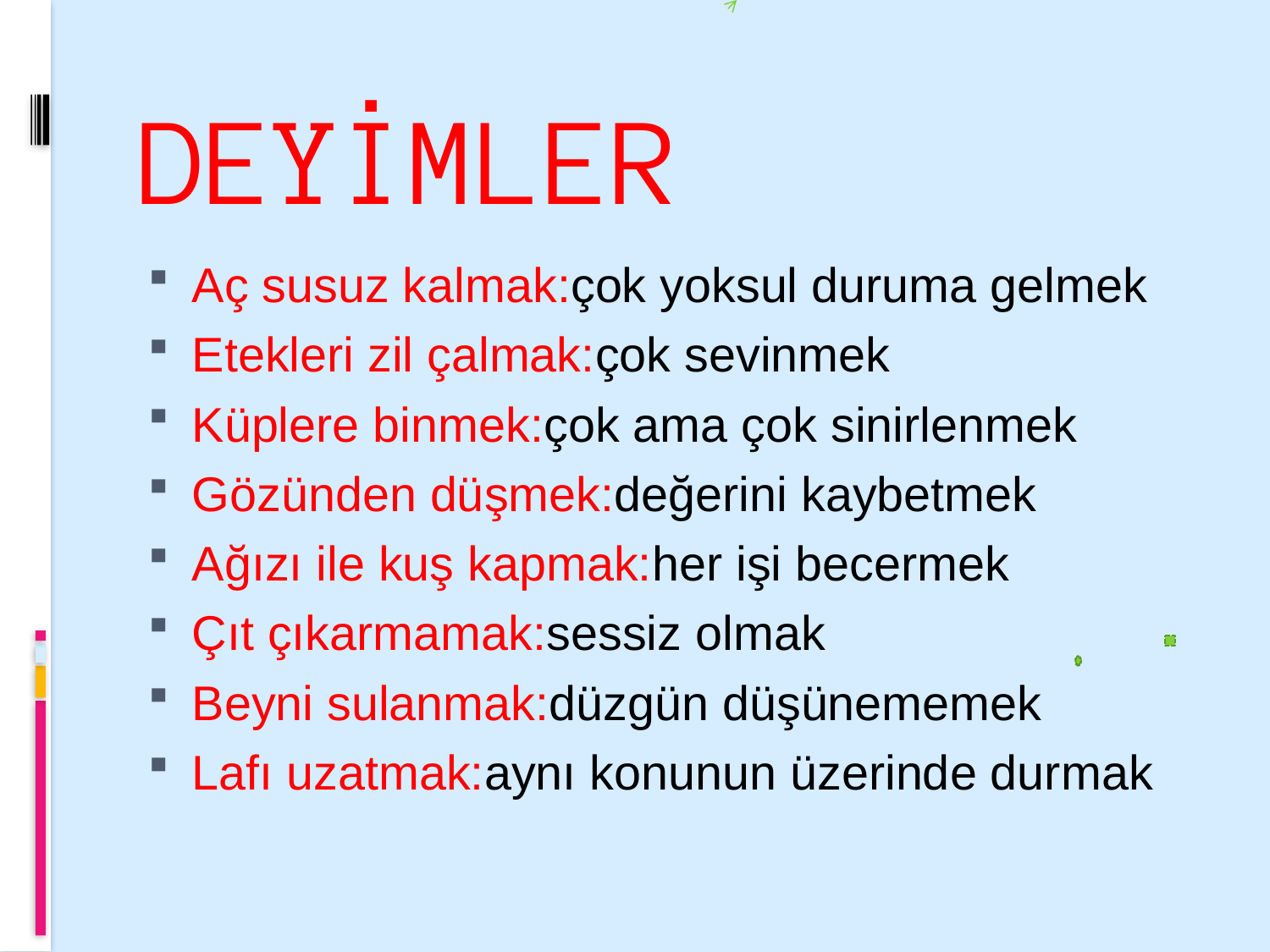

# DEYİMLER
Aç susuz kalmak:çok yoksul duruma gelmek
Etekleri zil çalmak:çok sevinmek
Küplere binmek:çok ama çok sinirlenmek
Gözünden düşmek:değerini kaybetmek
Ağızı ile kuş kapmak:her işi becermek
Çıt çıkarmamak:sessiz olmak
Beyni sulanmak:düzgün düşünememek
Lafı uzatmak:aynı konunun üzerinde durmak